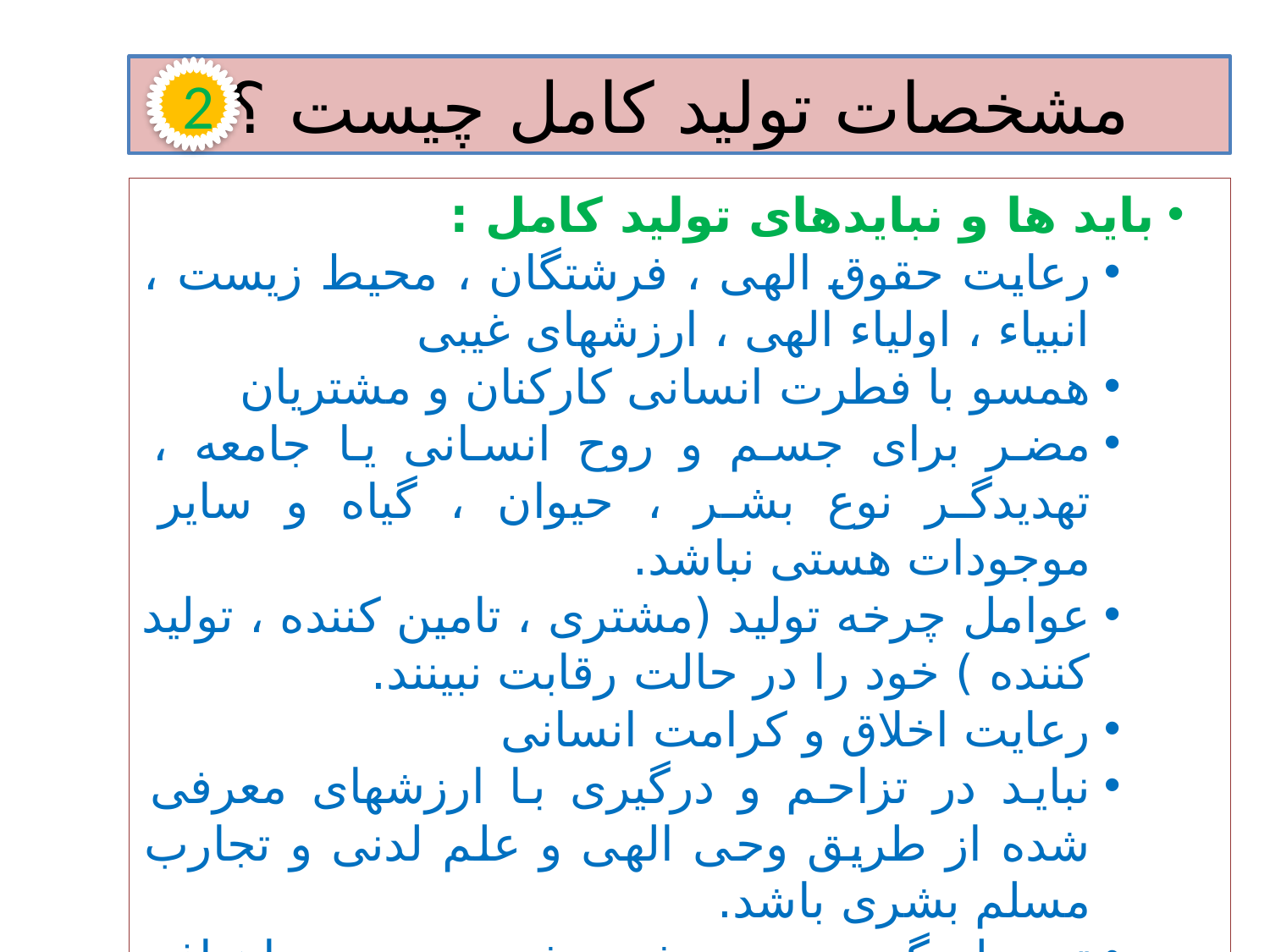

مشخصات تولید کامل چیست ؟
2
باید ها و نبایدهای تولید کامل :
رعایت حقوق الهی ، فرشتگان ، محیط زیست ، انبیاء ، اولیاء الهی ، ارزشهای غیبی
همسو با فطرت انسانی کارکنان و مشتریان
مضر برای جسم و روح انسانی یا جامعه ، تهدیدگر نوع بشر ، حیوان ، گیاه و سایر موجودات هستی نباشد.
عوامل چرخه تولید (مشتری ، تامین کننده ، تولید کننده ) خود را در حالت رقابت نبینند.
رعایت اخلاق و کرامت انسانی
نباید در تزاحم و درگیری با ارزشهای معرفی شده از طریق وحی الهی و علم لدنی و تجارب مسلم بشری باشد.
تسهیل گر مسیر رشد بشر به سوی اهداف انسانی باشد.